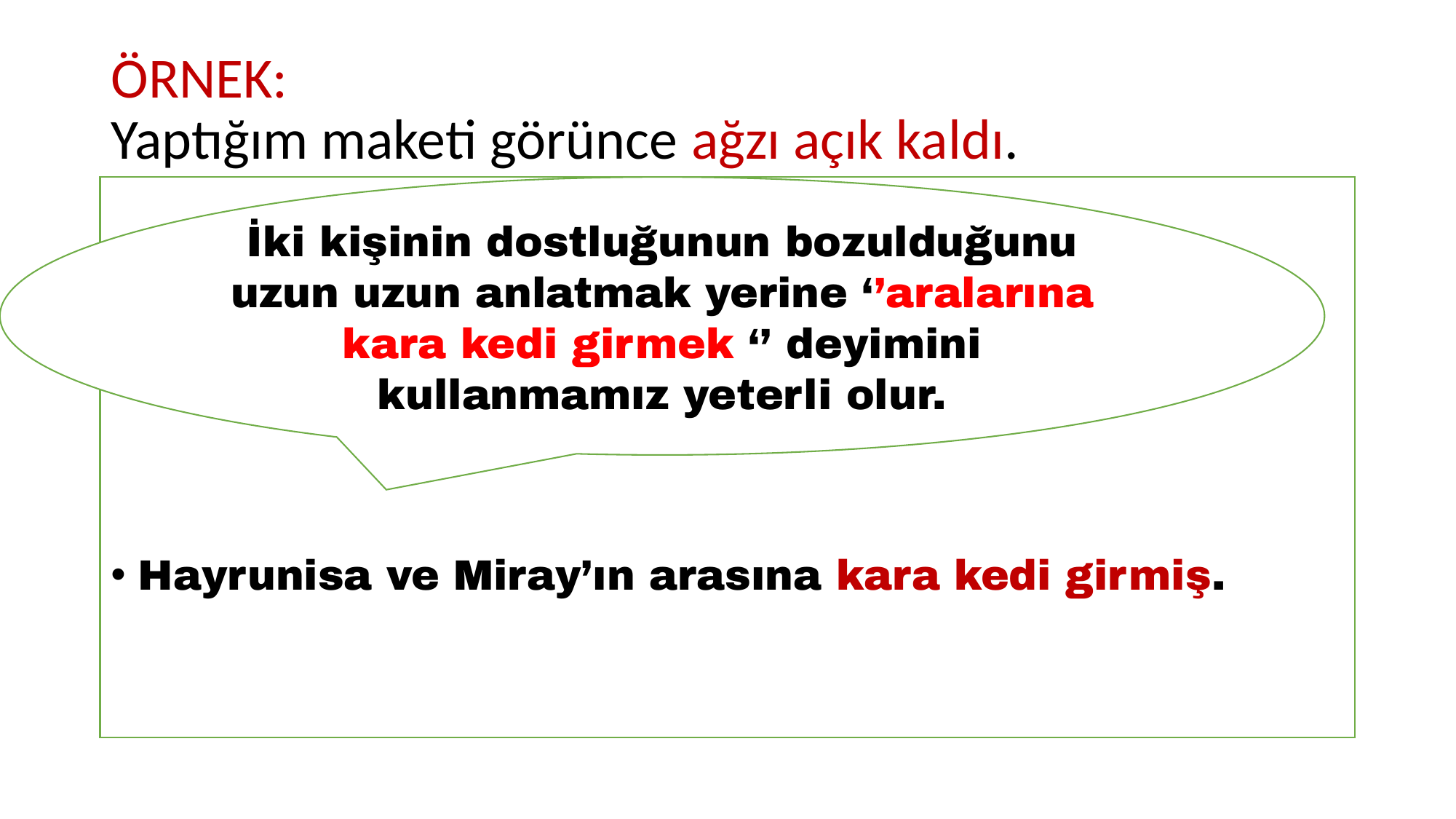

# ÖRNEK: Yaptığım maketi görünce ağzı açık kaldı.

Hayrunisa ve Miray’ın arasına kara kedi girmiş.

İki kişinin dostluğunun bozulduğunu uzun uzun anlatmak yerine ‘’aralarına kara kedi girmek ‘’ deyimini kullanmamız yeterli olur.